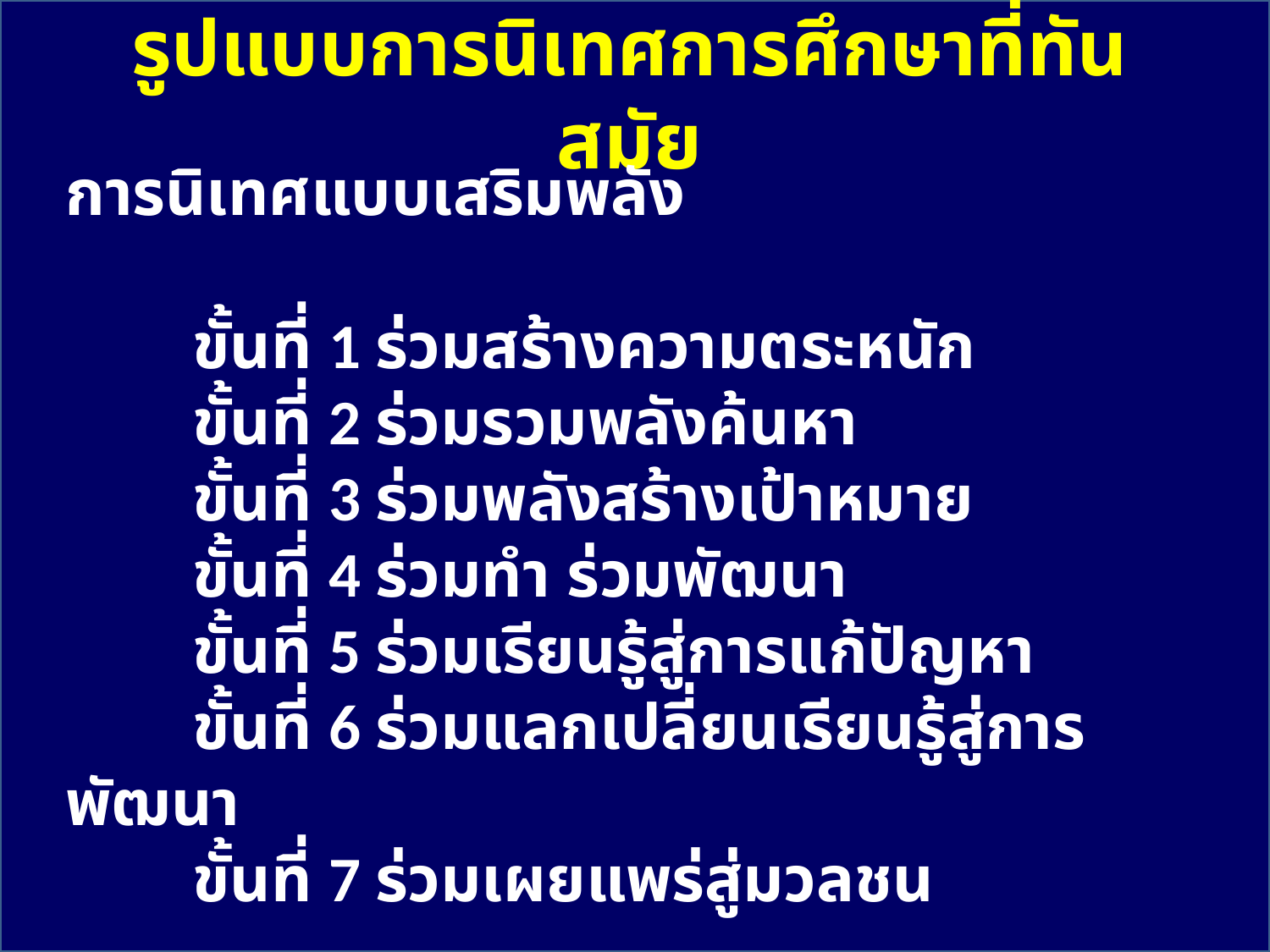

รูปแบบการนิเทศการศึกษาที่ทันสมัย

การนิเทศแบบเสริมพลัง
   	ขั้นที่ 1 ร่วมสร้างความตระหนัก
 	ขั้นที่ 2 ร่วมรวมพลังค้นหา
 	ขั้นที่ 3 ร่วมพลังสร้างเป้าหมาย
 	ขั้นที่ 4 ร่วมทำ ร่วมพัฒนา
 	ขั้นที่ 5 ร่วมเรียนรู้สู่การแก้ปัญหา
 	ขั้นที่ 6 ร่วมแลกเปลี่ยนเรียนรู้สู่การพัฒนา
 	ขั้นที่ 7 ร่วมเผยแพร่สู่มวลชน